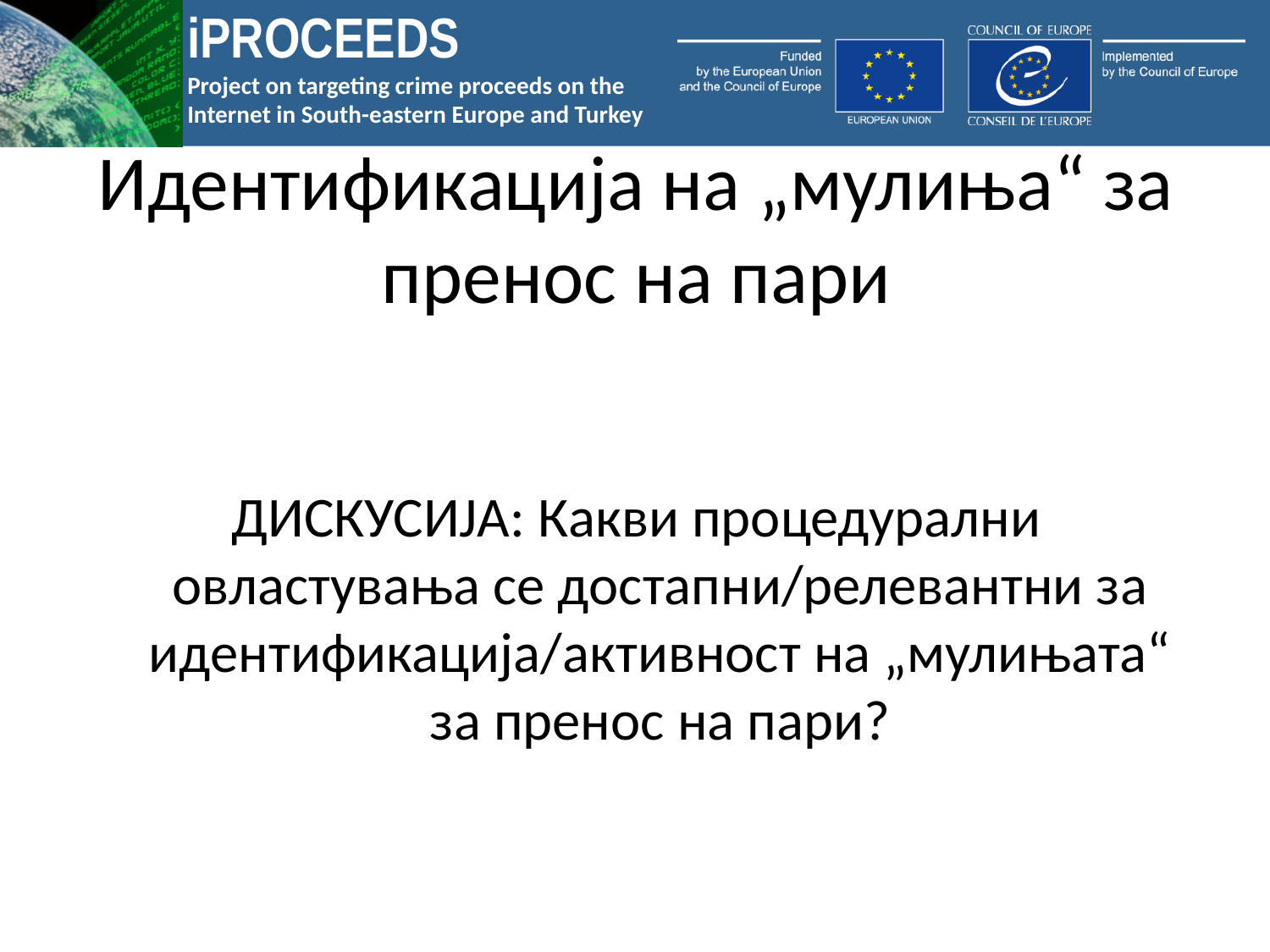

# Идентификација на „мулиња“ за пренос на пари

ДИСКУСИЈА: Какви процедурални овластувања се достапни/релевантни за идентификација/активност на „мулињата“ за пренос на пари?